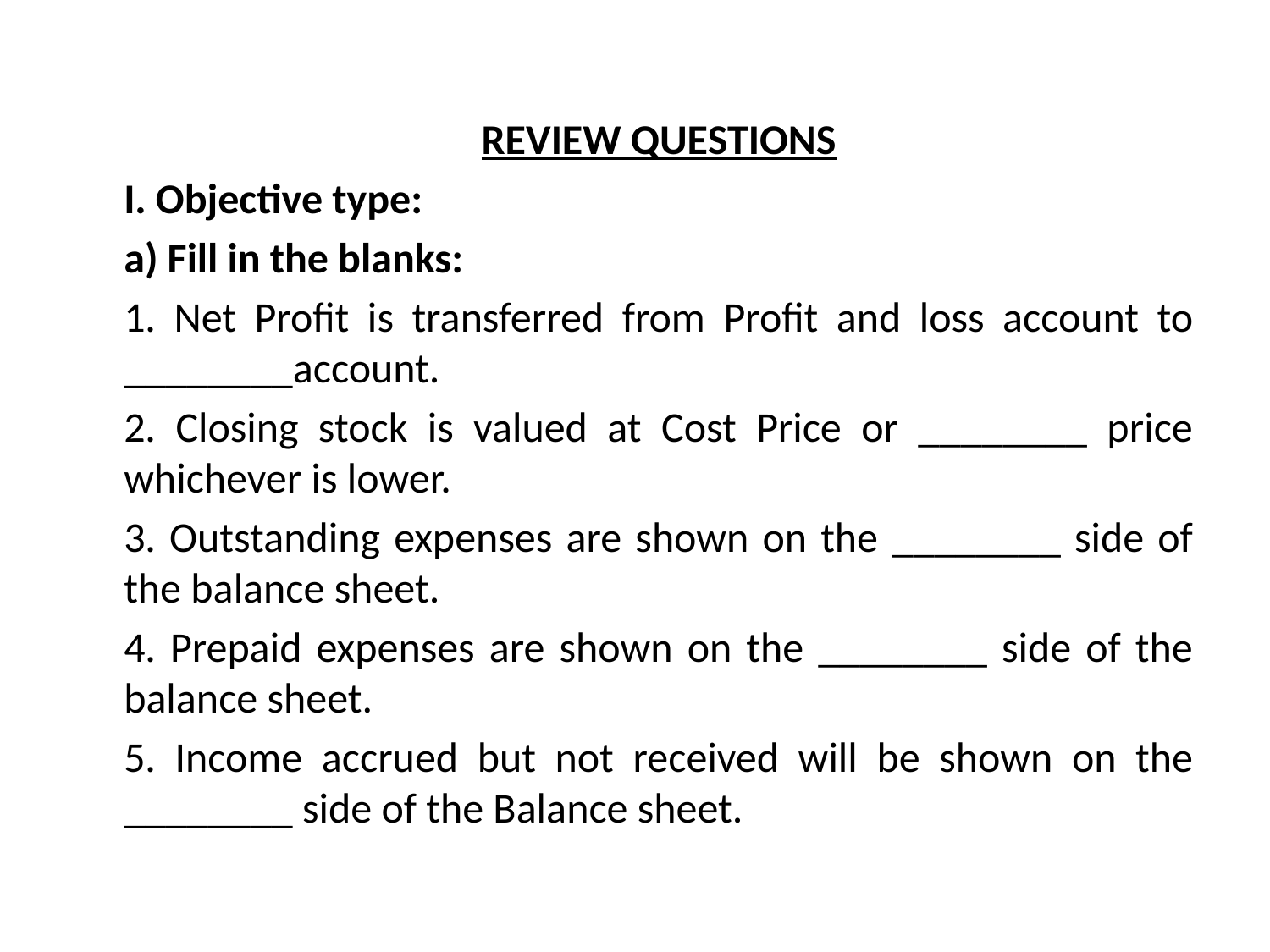

REVIEW QUESTIONS
	I. Objective type:
	a) Fill in the blanks:
	1. Net Profit is transferred from Profit and loss account to ________account.
	2. Closing stock is valued at Cost Price or ________ price whichever is lower.
	3. Outstanding expenses are shown on the ________ side of the balance sheet.
	4. Prepaid expenses are shown on the ________ side of the balance sheet.
	5. Income accrued but not received will be shown on the ________ side of the Balance sheet.